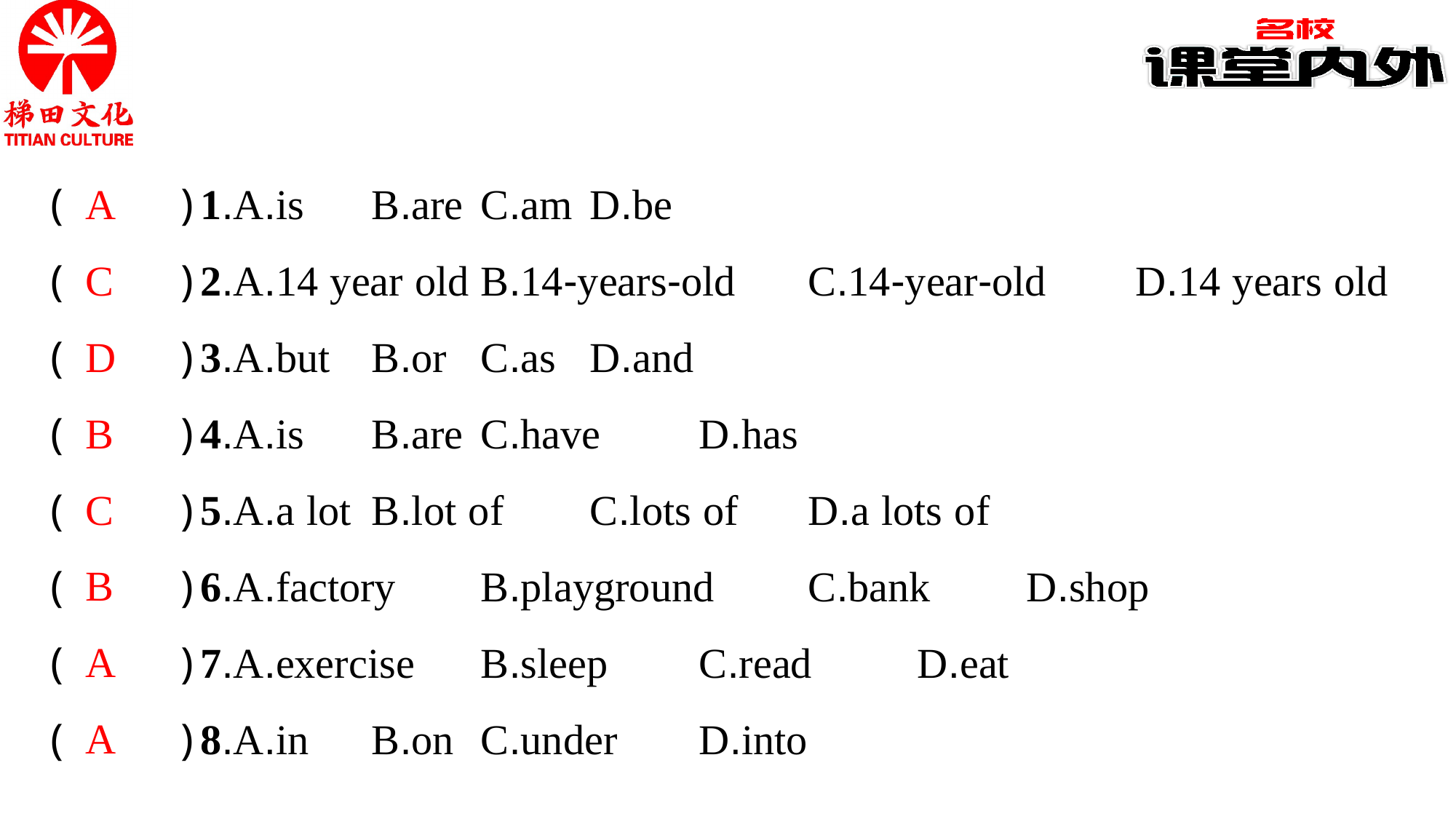

A
C
D
B
C
B
A
A
(　　)1.A.is	B.are	C.am	D.be
(　　)2.A.14 year old	B.14-years-old	C.14-year-old	D.14 years old
(　　)3.A.but	B.or	C.as	D.and
(　　)4.A.is	B.are	C.have	D.has
(　　)5.A.a lot	B.lot of	C.lots of	D.a lots of
(　　)6.A.factory	B.playground	C.bank	D.shop
(　　)7.A.exercise	B.sleep	C.read	D.eat
(　　)8.A.in	B.on	C.under	D.into